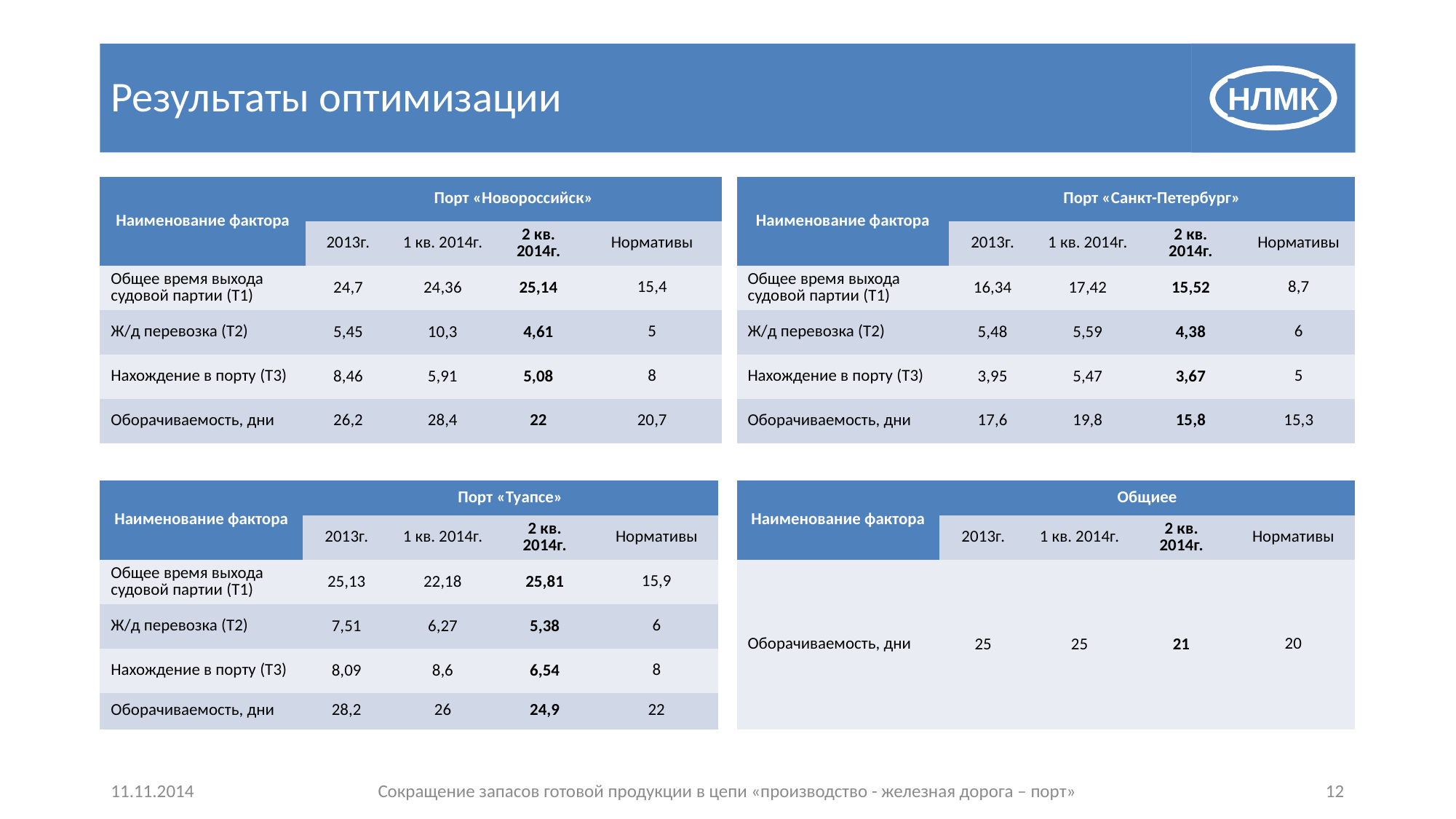

# Результаты оптимизации
| Наименование фактора | Порт «Новороссийск» |  |  |  |
| --- | --- | --- | --- | --- |
|  | 2013г. | 1 кв. 2014г. | 2 кв. 2014г. | Нормативы |
| Общее время выхода судовой партии (Т1) | 24,7 | 24,36 | 25,14 | 15,4 |
| Ж/д перевозка (Т2) | 5,45 | 10,3 | 4,61 | 5 |
| Нахождение в порту (Т3) | 8,46 | 5,91 | 5,08 | 8 |
| Оборачиваемость, дни | 26,2 | 28,4 | 22 | 20,7 |
| Наименование фактора | Порт «Санкт-Петербург» |  |  |  |
| --- | --- | --- | --- | --- |
|  | 2013г. | 1 кв. 2014г. | 2 кв. 2014г. | Нормативы |
| Общее время выхода судовой партии (Т1) | 16,34 | 17,42 | 15,52 | 8,7 |
| Ж/д перевозка (Т2) | 5,48 | 5,59 | 4,38 | 6 |
| Нахождение в порту (Т3) | 3,95 | 5,47 | 3,67 | 5 |
| Оборачиваемость, дни | 17,6 | 19,8 | 15,8 | 15,3 |
| Наименование фактора | Порт «Туапсе» |  |  |  |
| --- | --- | --- | --- | --- |
|  | 2013г. | 1 кв. 2014г. | 2 кв. 2014г. | Нормативы |
| Общее время выхода судовой партии (Т1) | 25,13 | 22,18 | 25,81 | 15,9 |
| Ж/д перевозка (Т2) | 7,51 | 6,27 | 5,38 | 6 |
| Нахождение в порту (Т3) | 8,09 | 8,6 | 6,54 | 8 |
| Оборачиваемость, дни | 28,2 | 26 | 24,9 | 22 |
| Наименование фактора | Общиее |  |  |  |
| --- | --- | --- | --- | --- |
|  | 2013г. | 1 кв. 2014г. | 2 кв. 2014г. | Нормативы |
| Оборачиваемость, дни | 25 | 25 | 21 | 20 |
11.11.2014
12
Сокращение запасов готовой продукции в цепи «производство - железная дорога – порт»